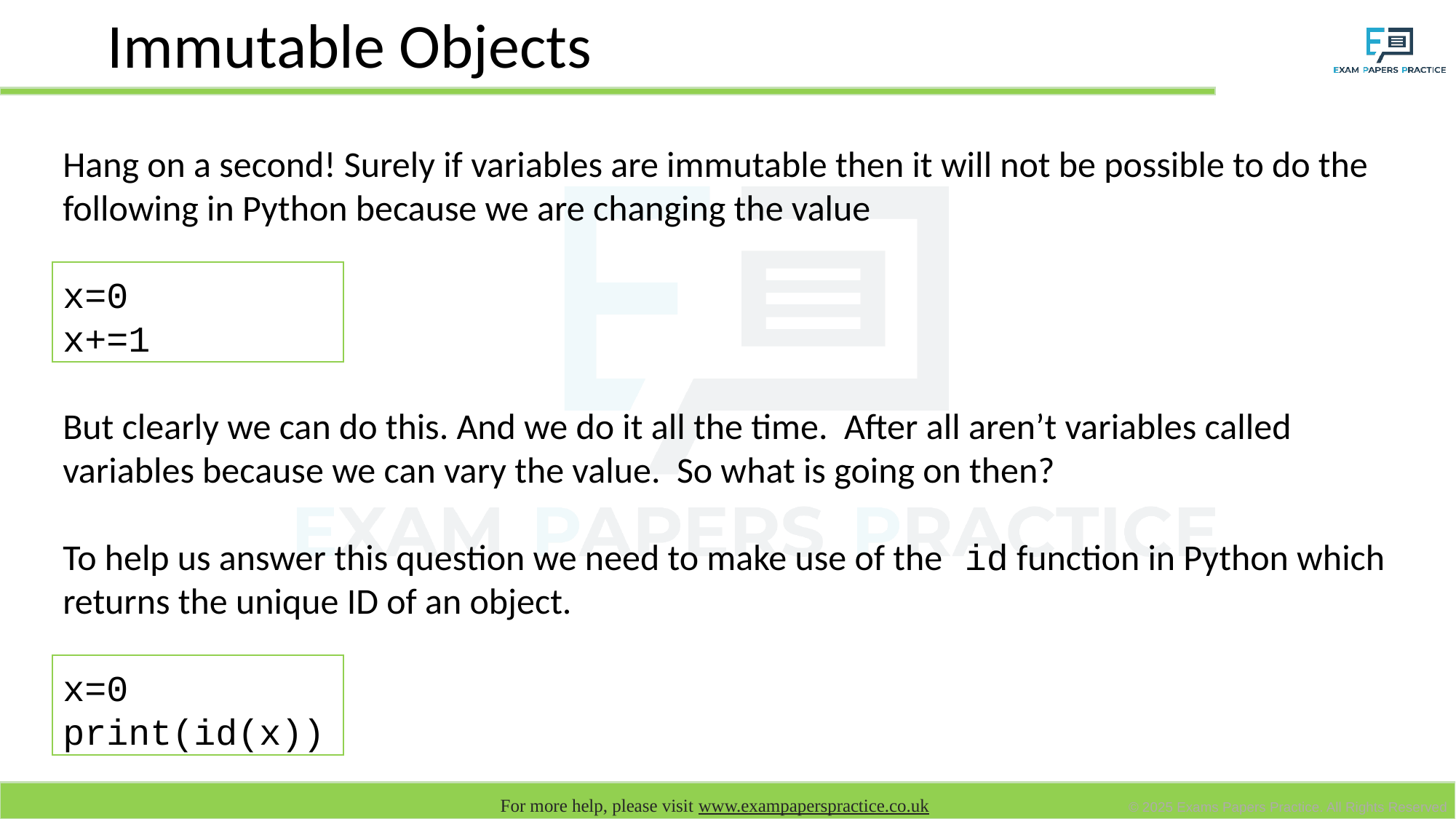

# Immutable Objects
Hang on a second! Surely if variables are immutable then it will not be possible to do the following in Python because we are changing the value

x=0
x+=1

But clearly we can do this. And we do it all the time.  After all aren’t variables called variables because we can vary the value.  So what is going on then?

To help us answer this question we need to make use of the id function in Python which returns the unique ID of an object.

x=0
print(id(x))